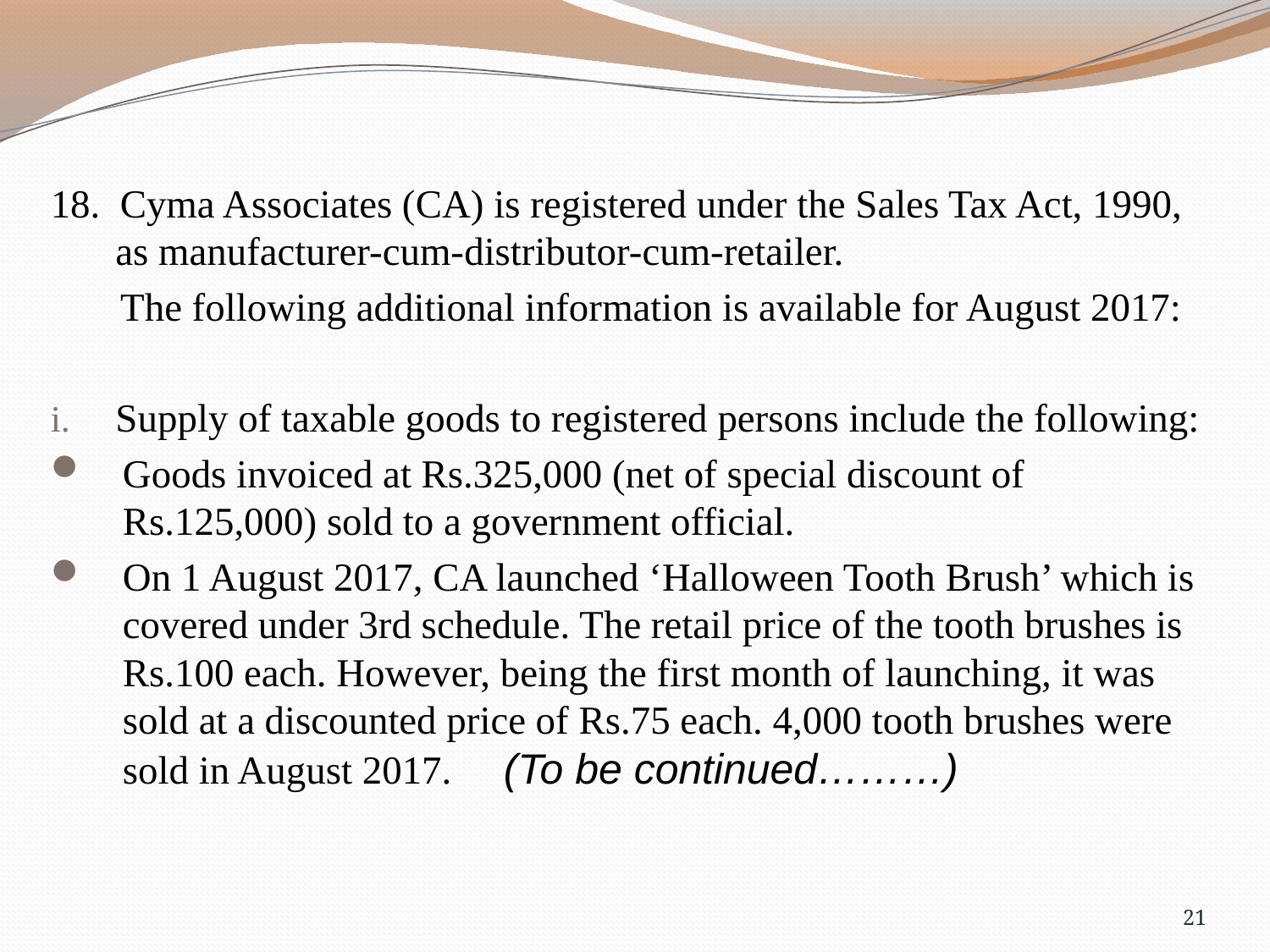

18.  Cyma Associates (CA) is registered under the Sales Tax Act, 1990, as manufacturer-cum-distributor-cum-retailer.
       The following additional information is available for August 2017:

Supply of taxable goods to registered persons include the following:
Goods invoiced at Rs.325,000 (net of special discount of Rs.125,000) sold to a government official.
On 1 August 2017, CA launched ‘Halloween Tooth Brush’ which is covered under 3rd schedule. The retail price of the tooth brushes is Rs.100 each. However, being the first month of launching, it was sold at a discounted price of Rs.75 each. 4,000 tooth brushes were sold in August 2017. 								(To be continued………)
21